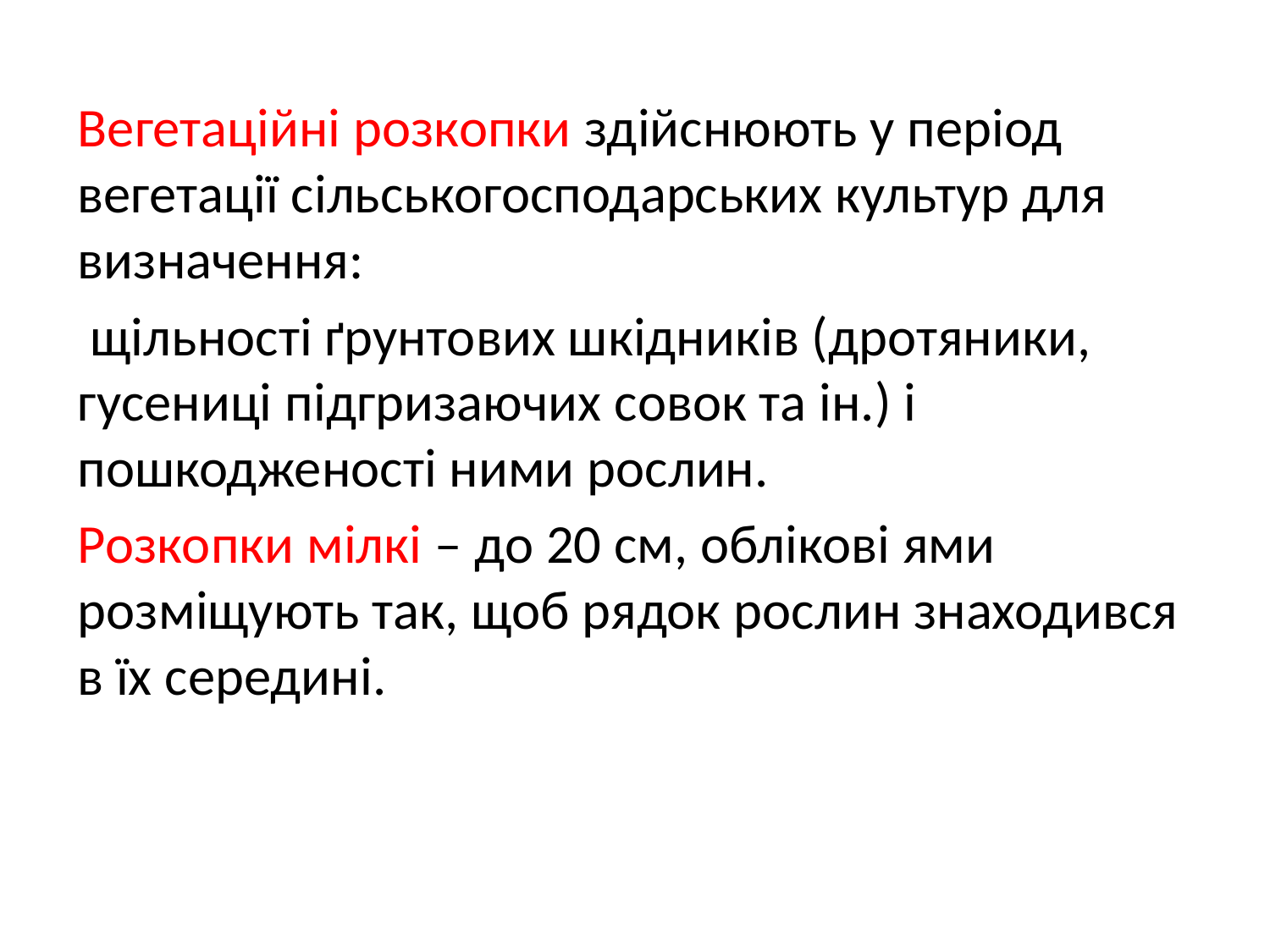

Вегетаційні розкопки здійснюють у період вегетації сільськогосподарських культур для визначення:
 щільності ґрунтових шкідників (дротяники, гусениці підгризаючих совок та ін.) і пошкодженості ними рослин.
Розкопки мілкі – до 20 см, облікові ями розміщують так, щоб рядок рослин знаходився в їх середині.